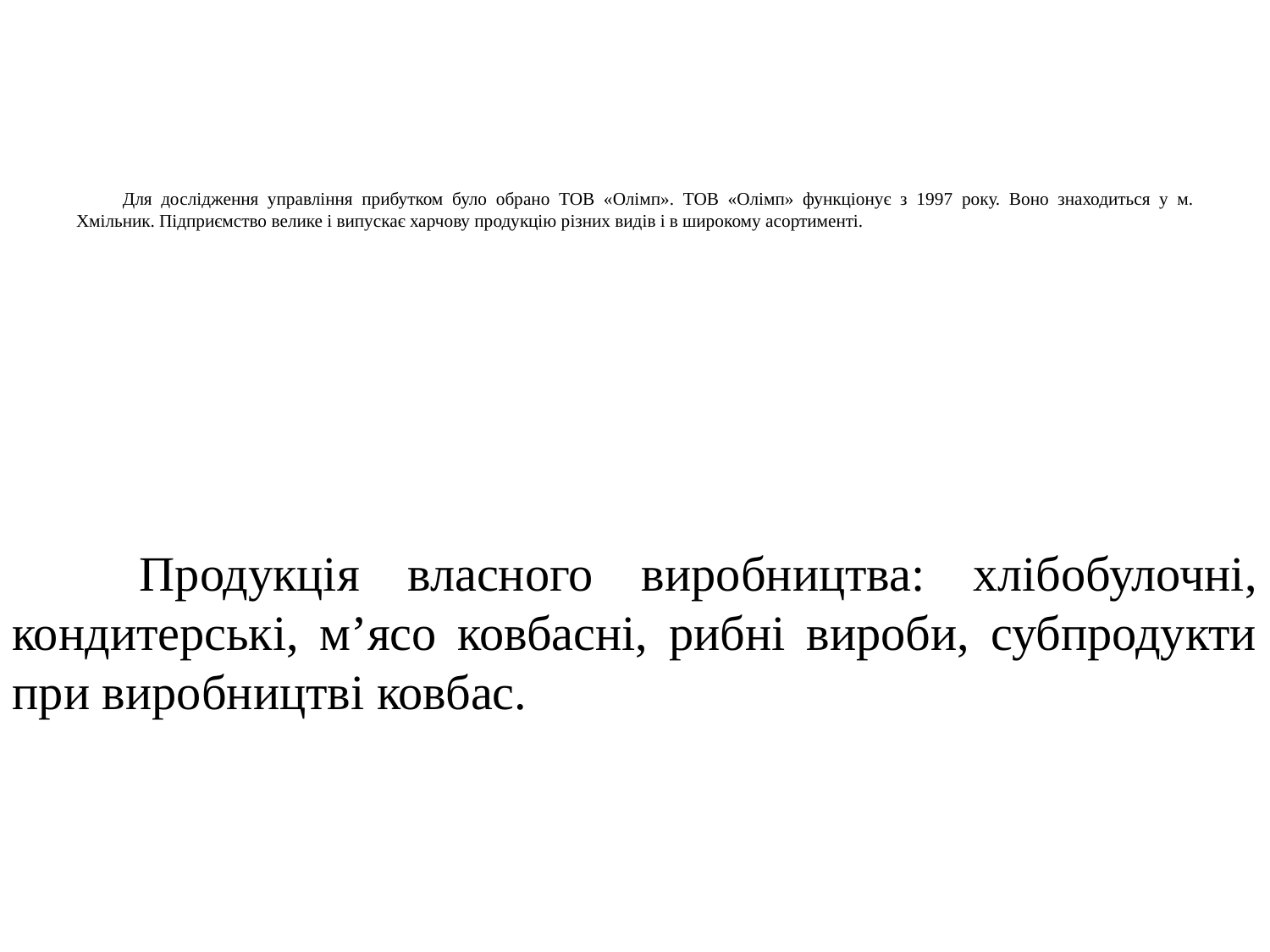

# Для дослідження управління прибутком було обрано ТОВ «Олімп». ТОВ «Олімп» функціонує з 1997 року. Воно знаходиться у м. Хмільник. Підприємство велике і випускає харчову продукцію різних видів і в широкому асортименті.
	Продукція власного виробництва: хлібобулочні, кондитерські, м’ясо ковбасні, рибні вироби, субпродукти при виробництві ковбас.